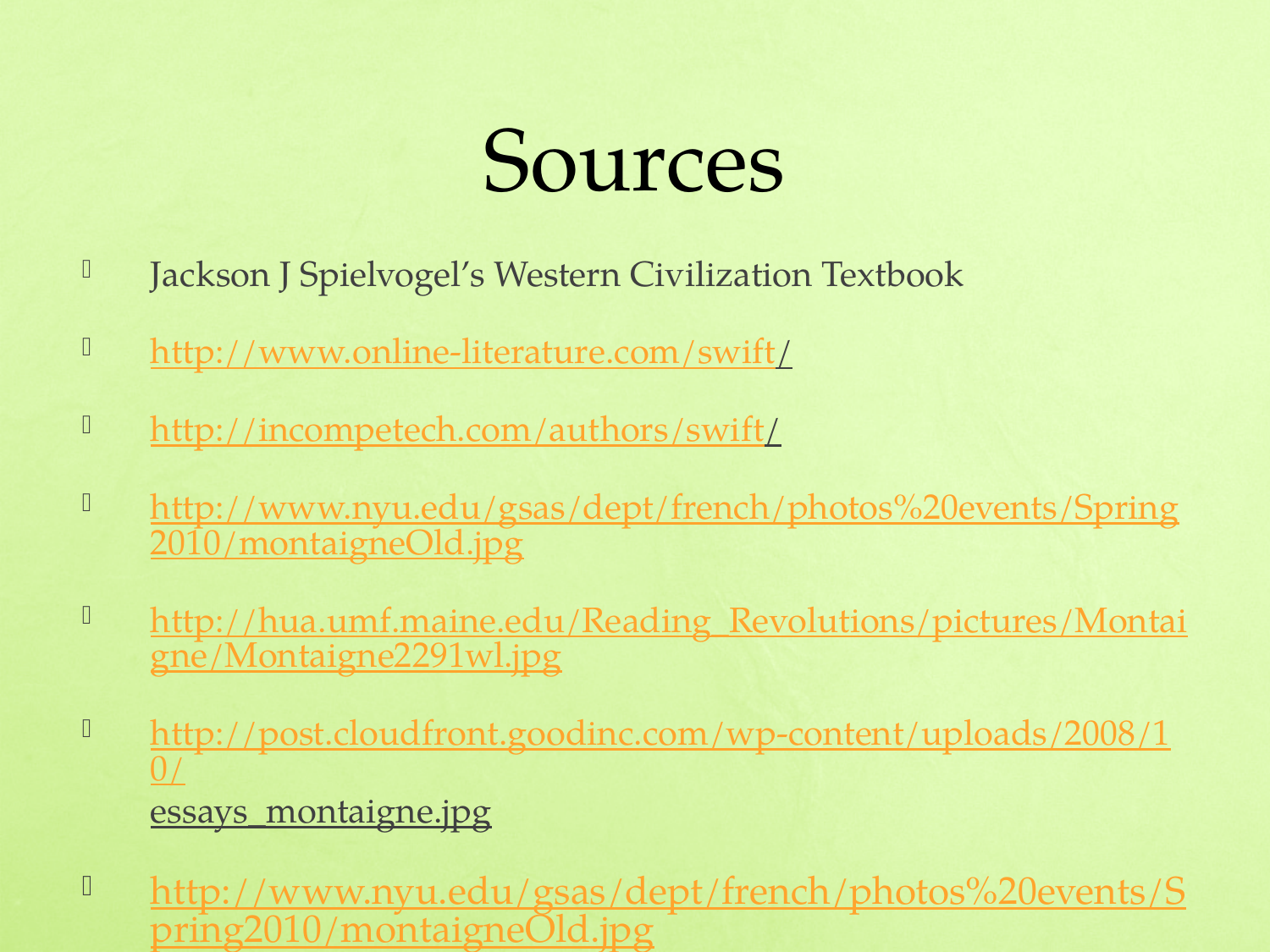

# Sources
Jackson J Spielvogel’s Western Civilization Textbook
http://www.online-literature.com/swift/
http://incompetech.com/authors/swift/
http://www.nyu.edu/gsas/dept/french/photos%20events/Spring2010/montaigneOld.jpg
http://hua.umf.maine.edu/Reading_Revolutions/pictures/Montaigne/Montaigne2291wl.jpg
http://post.cloudfront.goodinc.com/wp-content/uploads/2008/10/essays_montaigne.jpg
http://www.nyu.edu/gsas/dept/french/photos%20events/Spring2010/montaigneOld.jpg